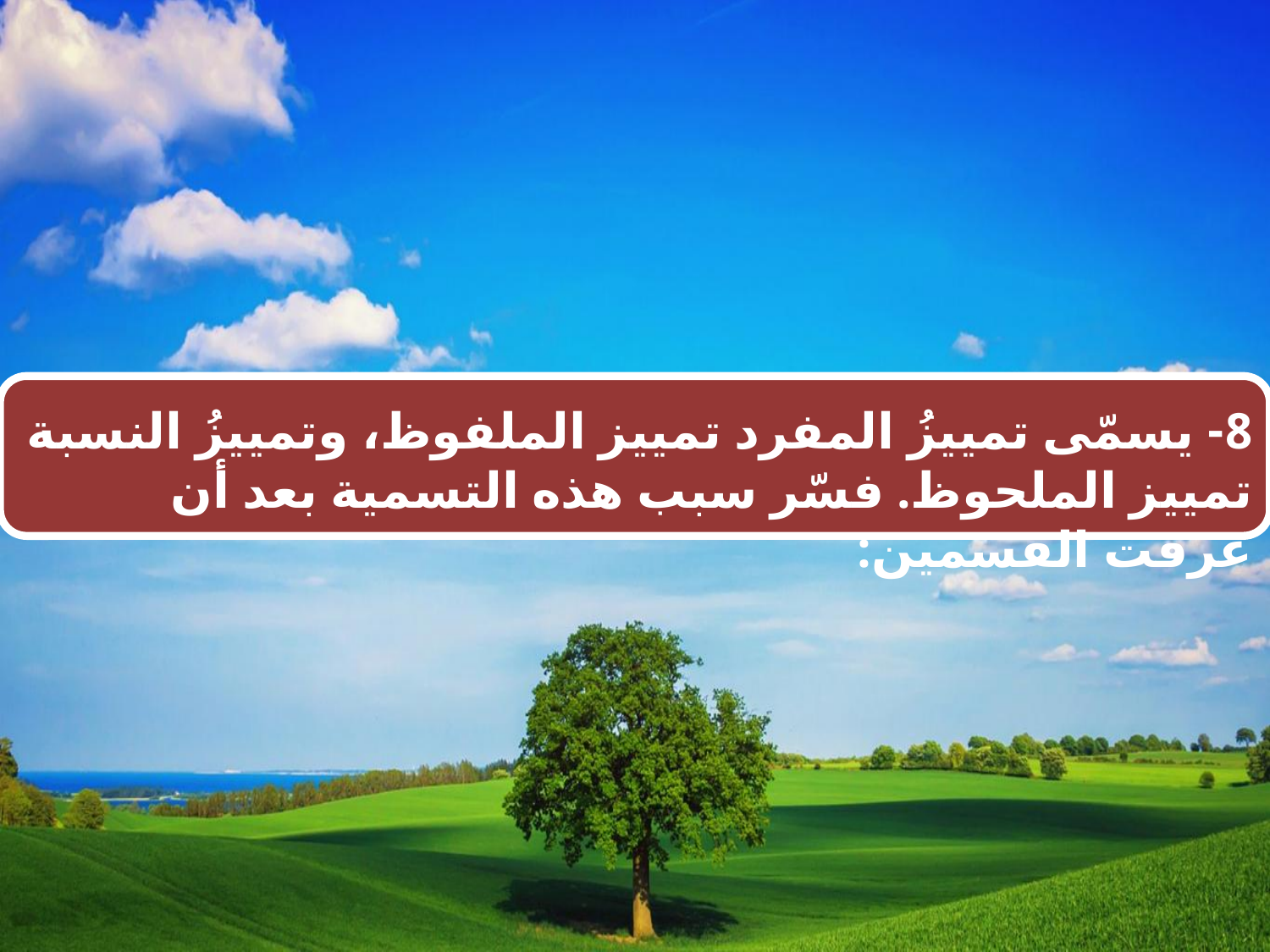

8- يسمّى تمييزُ المفرد تمييز الملفوظ، وتمييزُ النسبة تمييز الملحوظ. فسّر سبب هذه التسمية بعد أن عرفت القسمين: